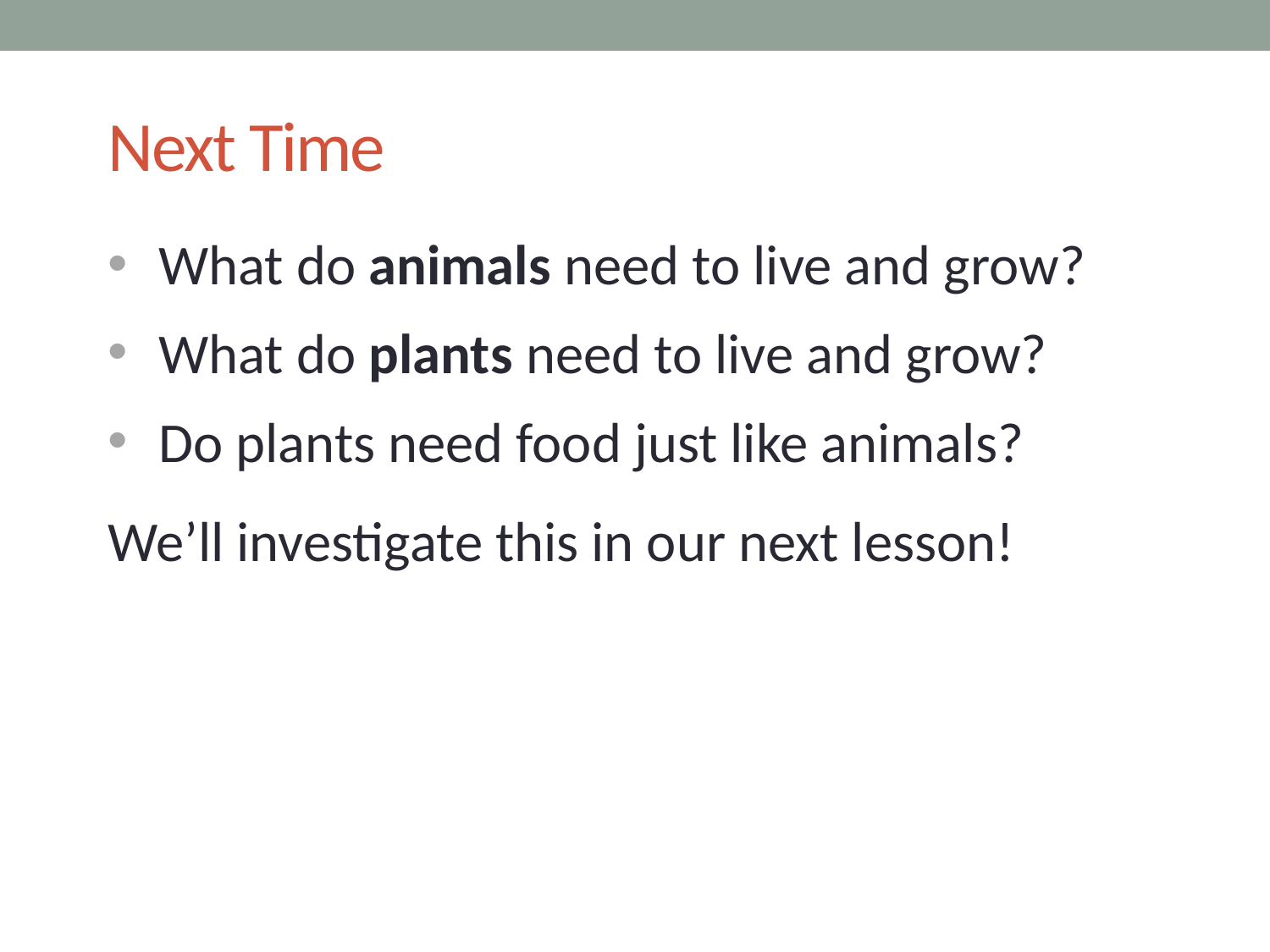

# Next Time
What do animals need to live and grow?
What do plants need to live and grow?
Do plants need food just like animals?
We’ll investigate this in our next lesson!